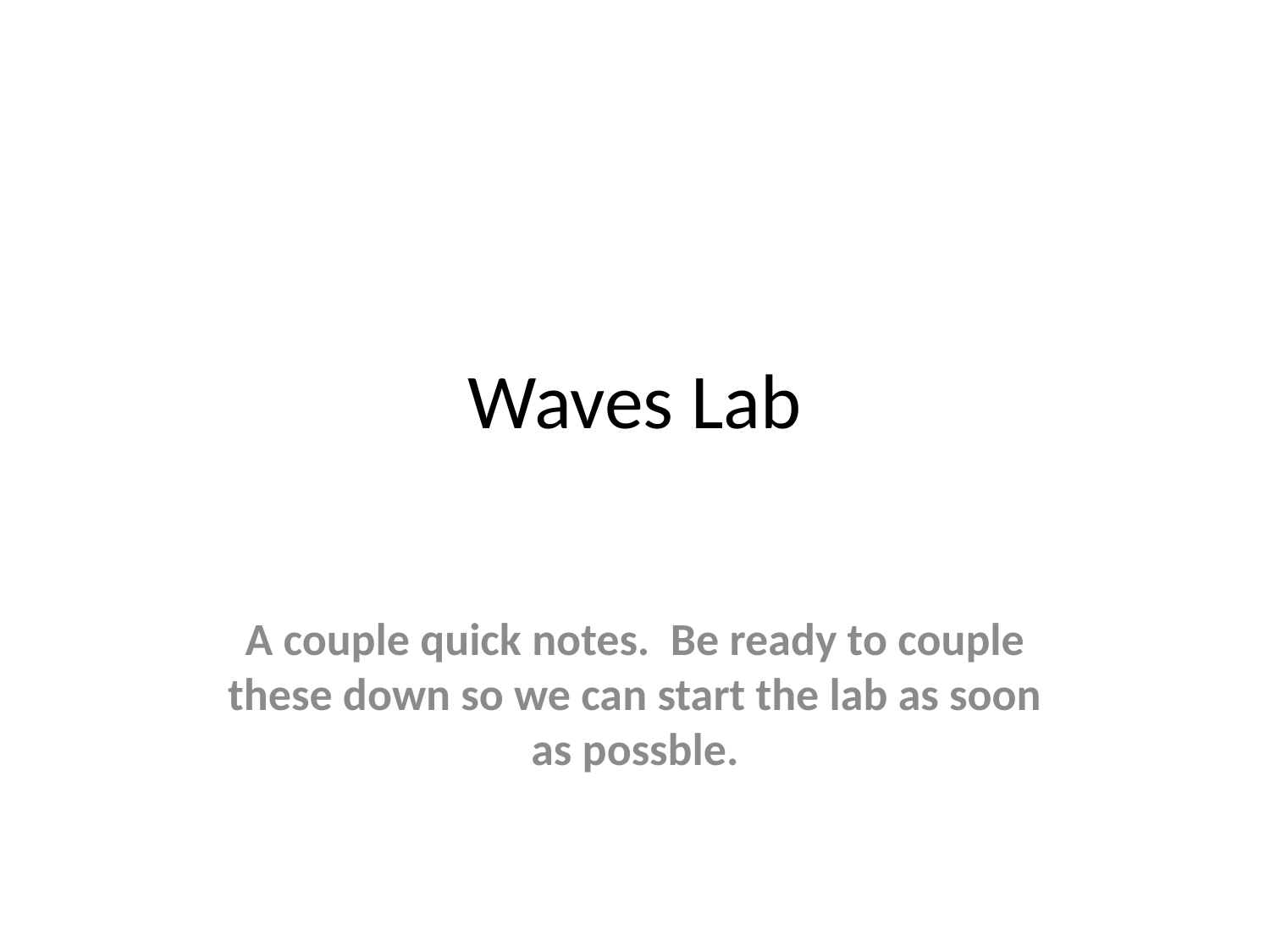

# Waves Lab

A couple quick notes.  Be ready to couple these down so we can start the lab as soon as possble.